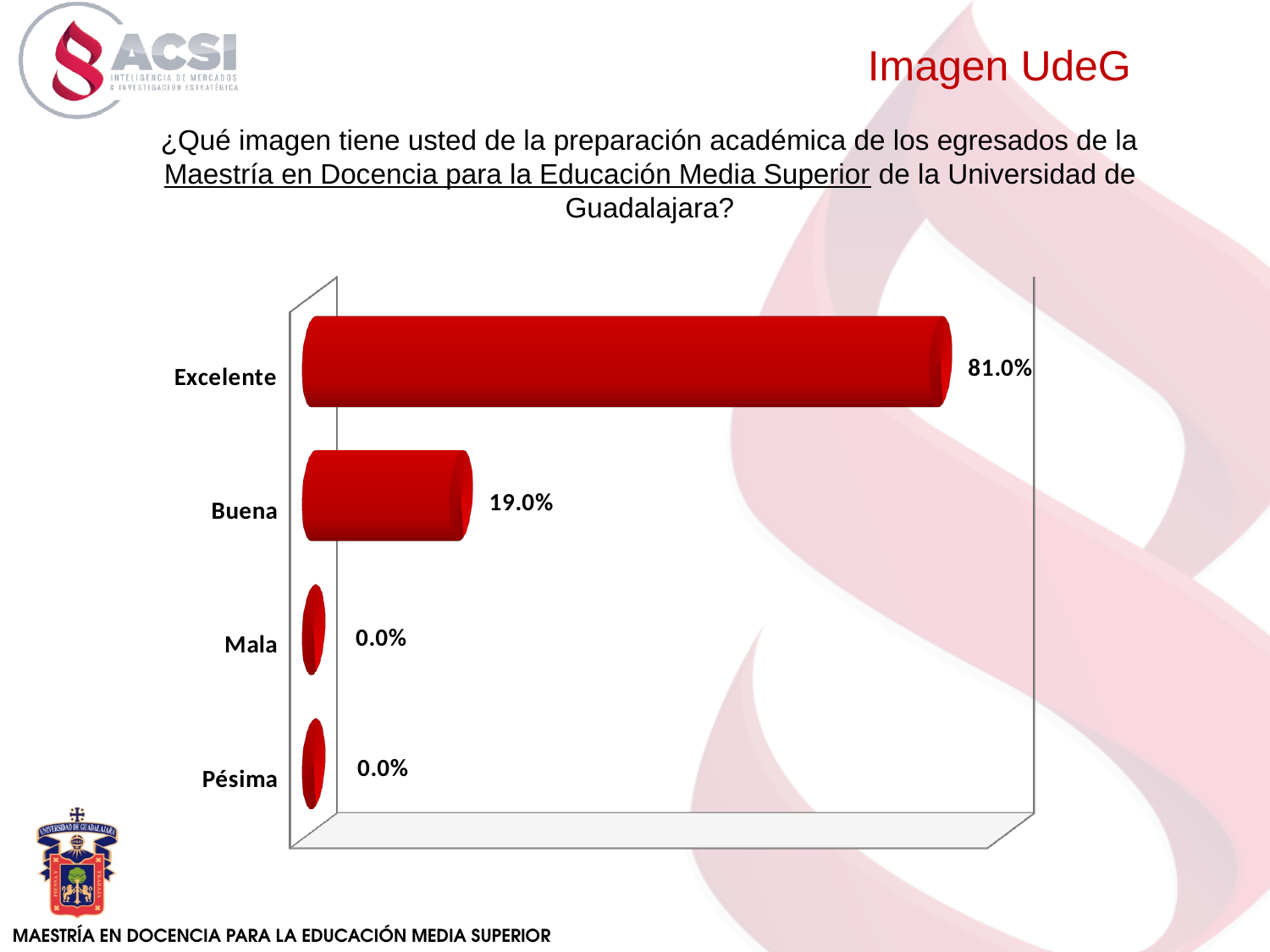

Imagen UdeG
¿Qué imagen tiene usted de la preparación académica de los egresados de la Maestría en Docencia para la Educación Media Superior de la Universidad de Guadalajara?

[unsupported chart]